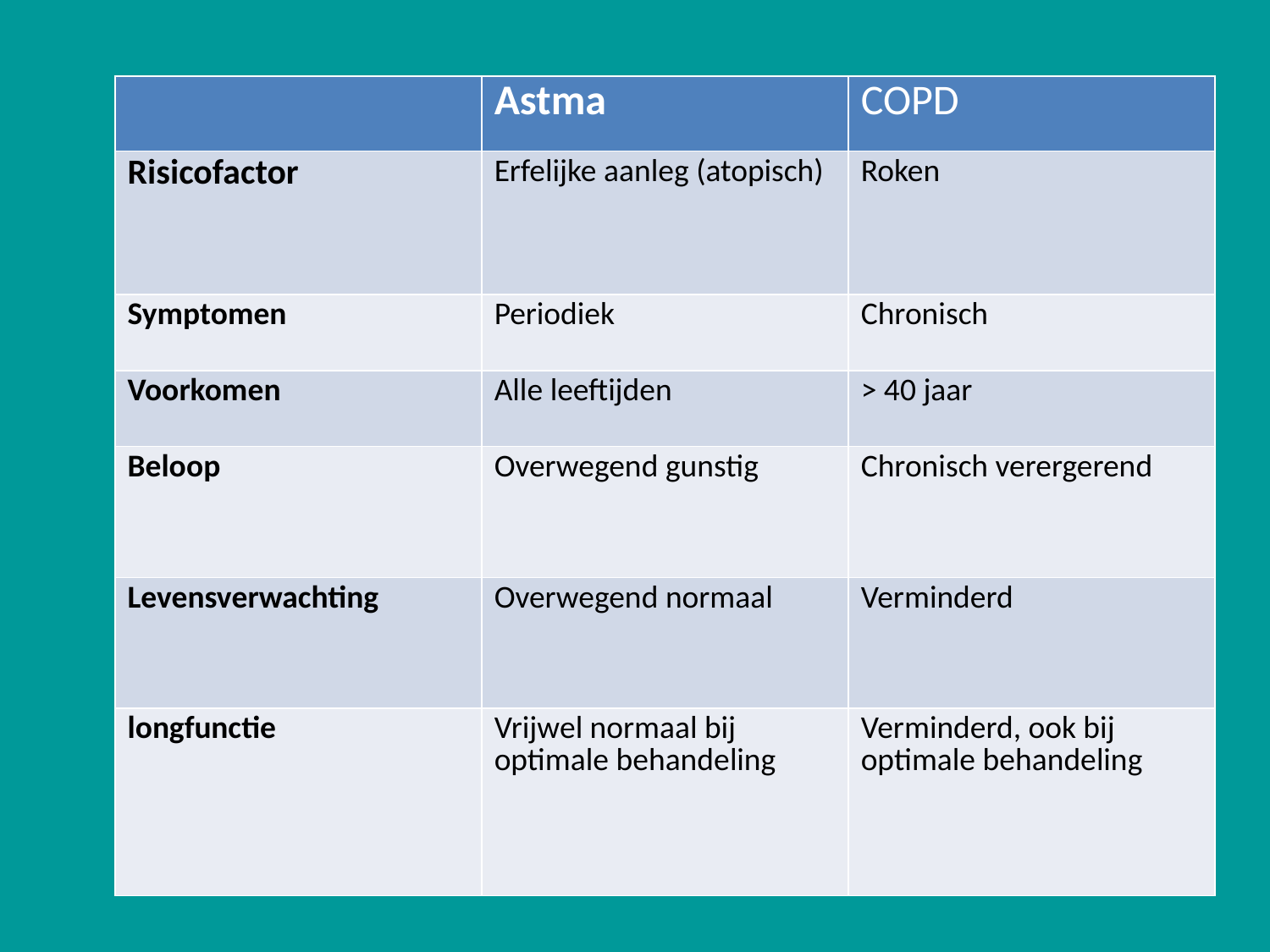

|  | Astma | COPD |
| --- | --- | --- |
| Risicofactor | Erfelijke aanleg (atopisch) | Roken |
| Symptomen | Periodiek | Chronisch |
| Voorkomen | Alle leeftijden | > 40 jaar |
| Beloop | Overwegend gunstig | Chronisch verergerend |
| Levensverwachting | Overwegend normaal | Verminderd |
| longfunctie | Vrijwel normaal bij optimale behandeling | Verminderd, ook bij optimale behandeling |